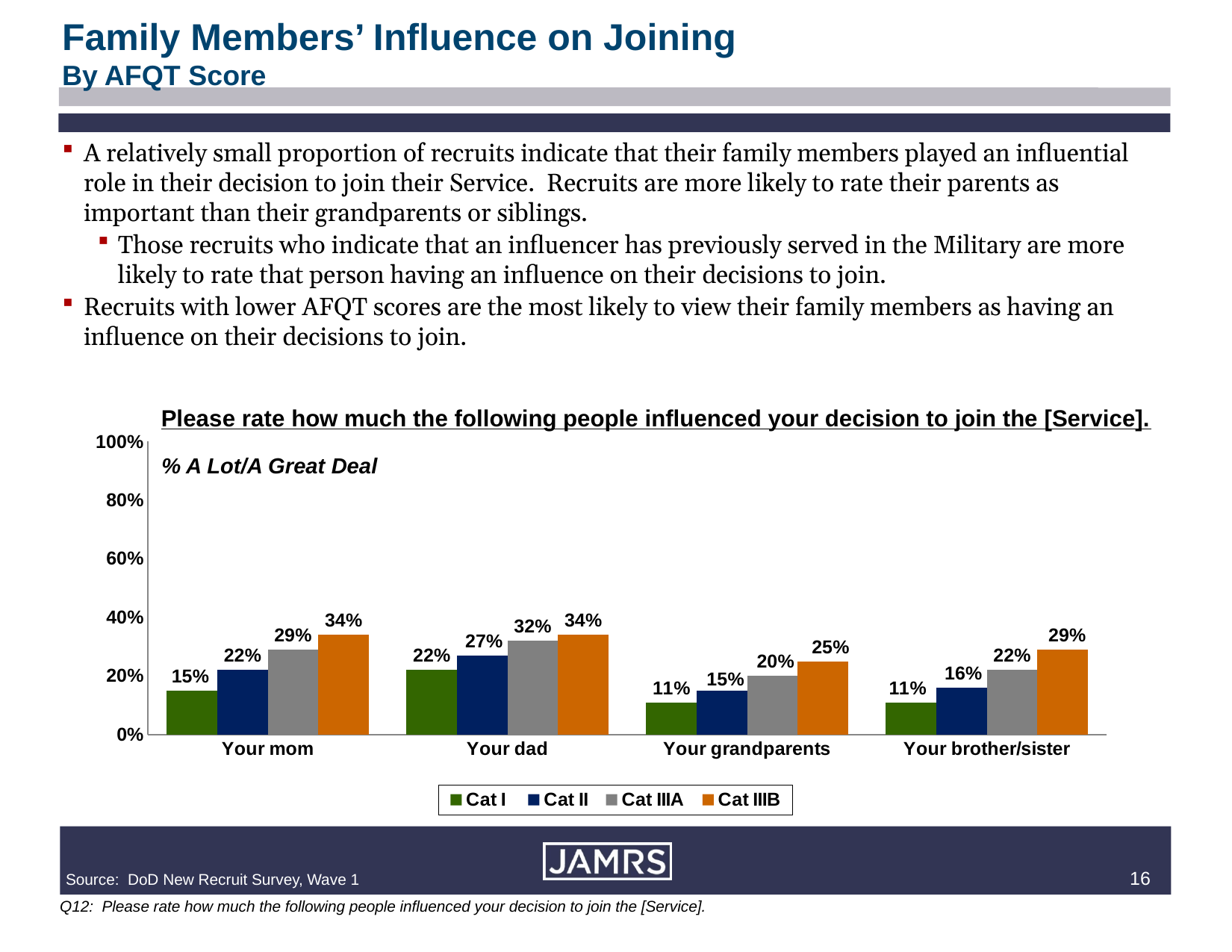

Please rate how much the following people influenced your decision to join the [Service].
Family Members’ Influence on Joining
By AFQT Score
A relatively small proportion of recruits indicate that their family members played an influential role in their decision to join their Service.  Recruits are more likely to rate their parents as important than their grandparents or siblings.
Those recruits who indicate that an influencer has previously served in the Military are more likely to rate that person having an influence on their decisions to join.
Recruits with lower AFQT scores are the most likely to view their family members as having an influence on their decisions to join.

### Chart

| Category | Cat I  | Cat II | Cat IIIA | Cat IIIB |
|---|---|---|---|---|
| Your mom | 0.15 | 0.22 | 0.29 | 0.34 |
| Your dad | 0.22 | 0.27 | 0.32 | 0.34 |
| Your grandparents | 0.11 | 0.15 | 0.2 | 0.25 |
| Your brother/sister | 0.11 | 0.16 | 0.22 | 0.29 |
% A Lot/A Great Deal
16
Source:  DoD New Recruit Survey, Wave 1
	Q12:  Please rate how much the following people influenced your decision to join the [Service].